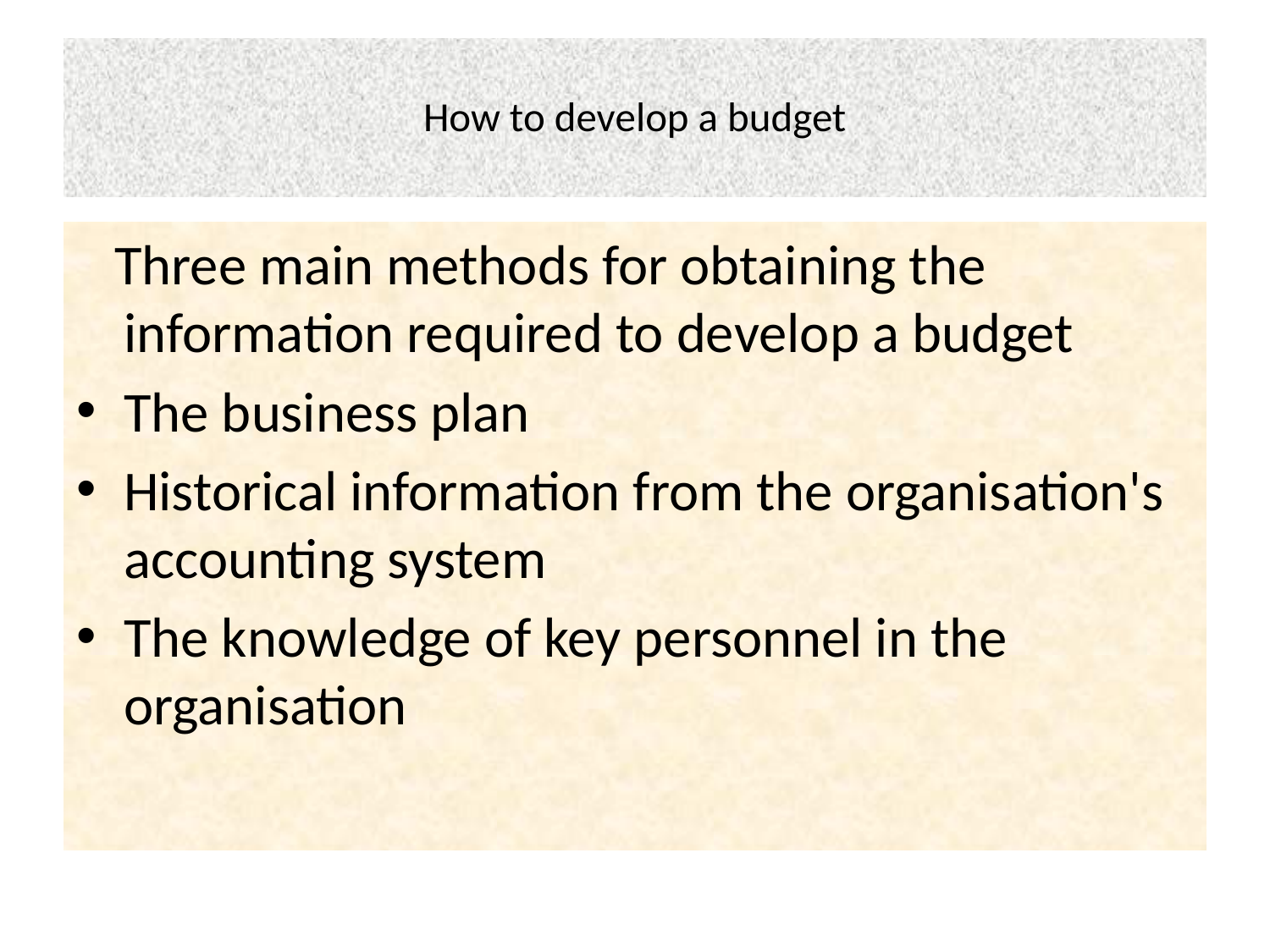

# How to develop a budget
   Three main methods for obtaining the information required to develop a budget
The business plan
Historical information from the organisation's accounting system
The knowledge of key personnel in the organisation